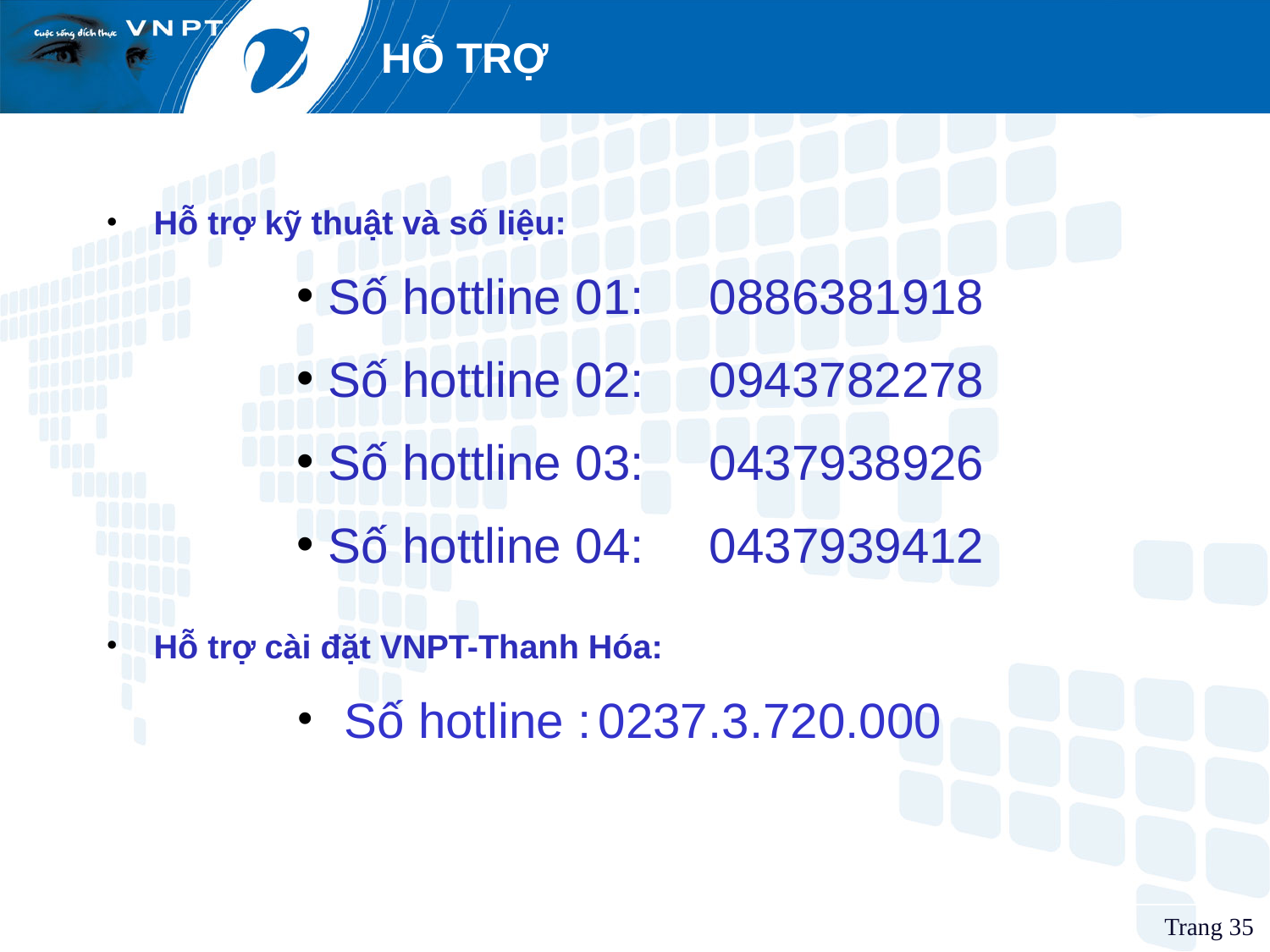

# HỖ TRỢ
Hỗ trợ kỹ thuật và số liệu:
Số hottline 01:	0886381918
Số hottline 02:	0943782278
Số hottline 03:	0437938926
Số hottline 04:	0437939412
Hỗ trợ cài đặt VNPT-Thanh Hóa:
Số hotline :	0237.3.720.000

Trang 35